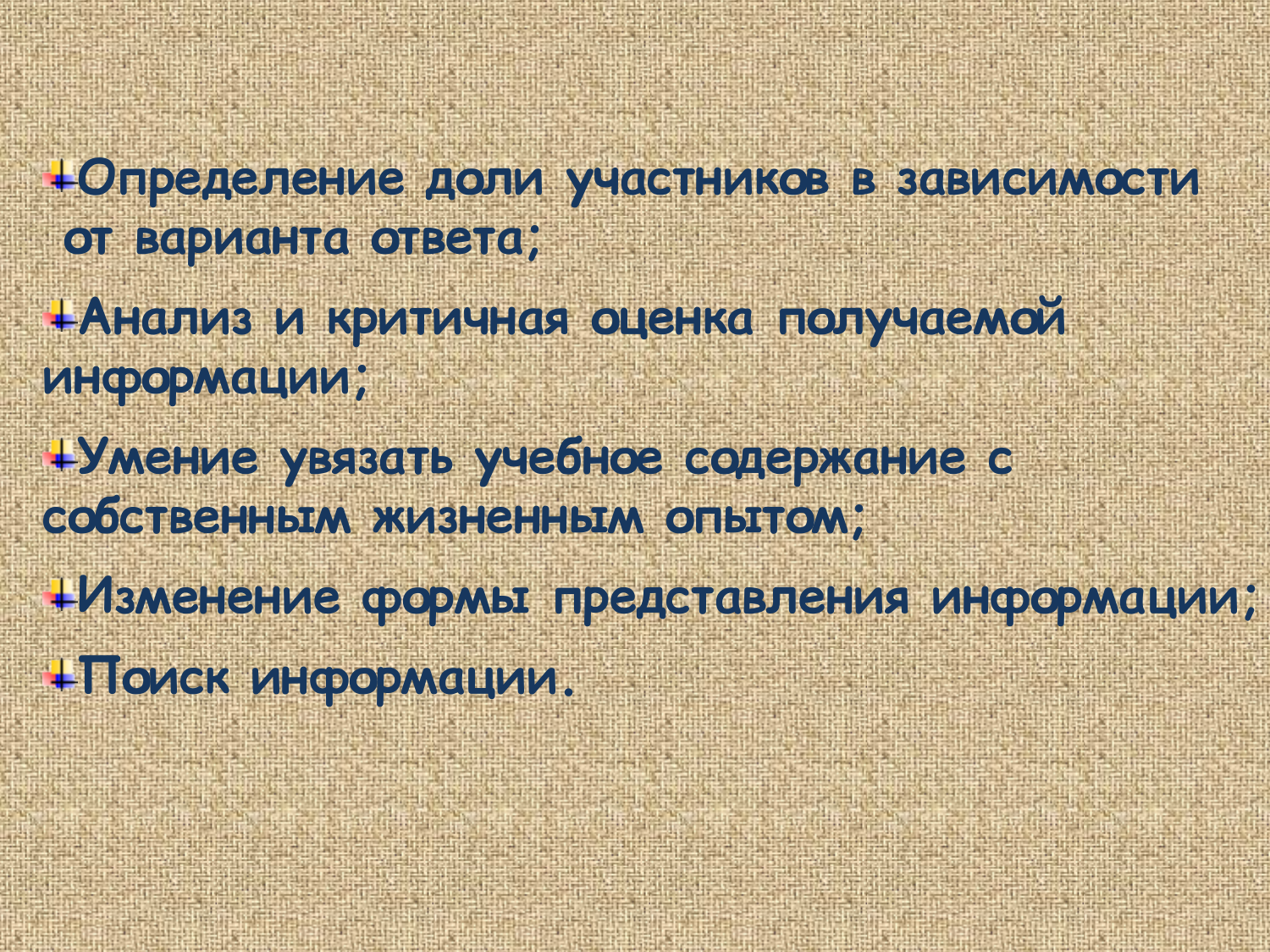

Определение доли участников в зависимости
 от варианта ответа;
Анализ и критичная оценка получаемой
информации;
Умение увязать учебное содержание с
собственным жизненным опытом;
Изменение формы представления информации;
Поиск информации.